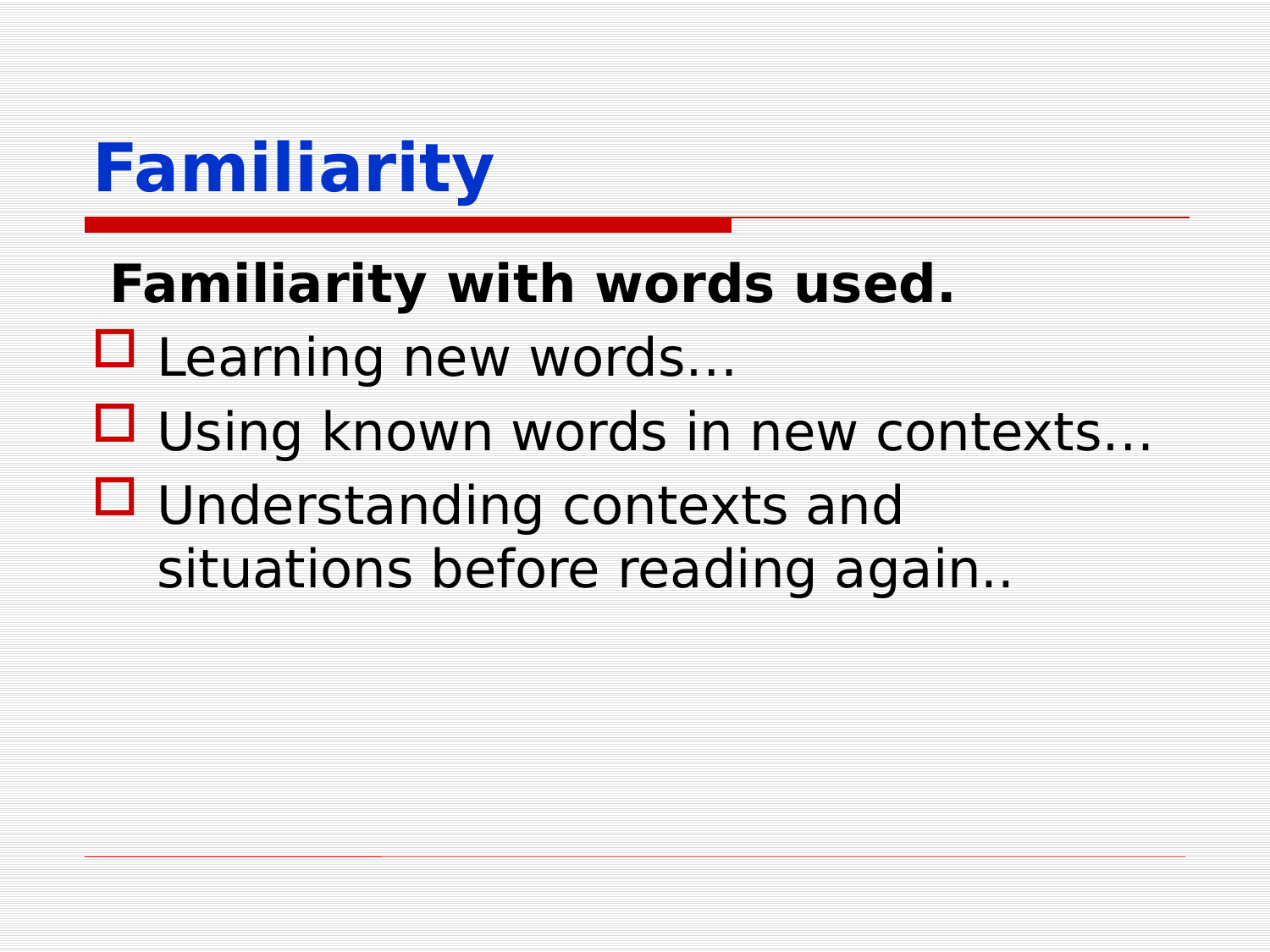

# Familiarity
 Familiarity with words used.
Learning new words…
Using known words in new contexts…
Understanding contexts and situations before reading again..